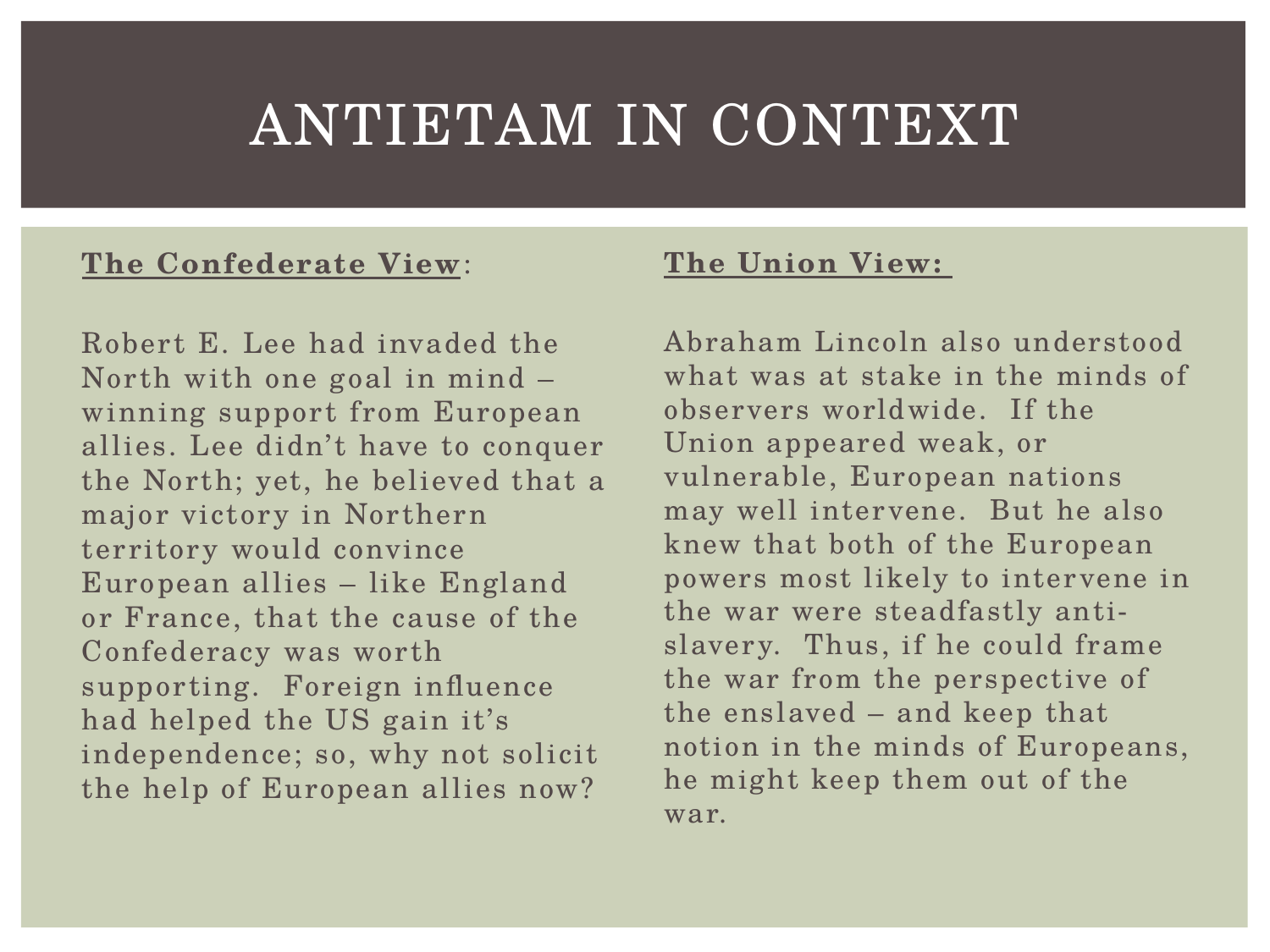

# Antietam in context
The Confederate View:

Robert E. Lee had invaded the North with one goal in mind – winning support from European allies. Lee didn’t have to conquer the North; yet, he believed that a major victory in Northern territory would convince European allies – like England or France, that the cause of the Confederacy was worth supporting.  Foreign influence had helped the US gain it’s independence; so, why not solicit the help of European allies now?
The Union View:

Abraham Lincoln also understood what was at stake in the minds of observers worldwide.  If the Union appeared weak, or vulnerable, European nations may well intervene.  But he also knew that both of the European powers most likely to intervene in the war were steadfastly anti-slavery.  Thus, if he could frame the war from the perspective of the enslaved – and keep that notion in the minds of Europeans, he might keep them out of the war.